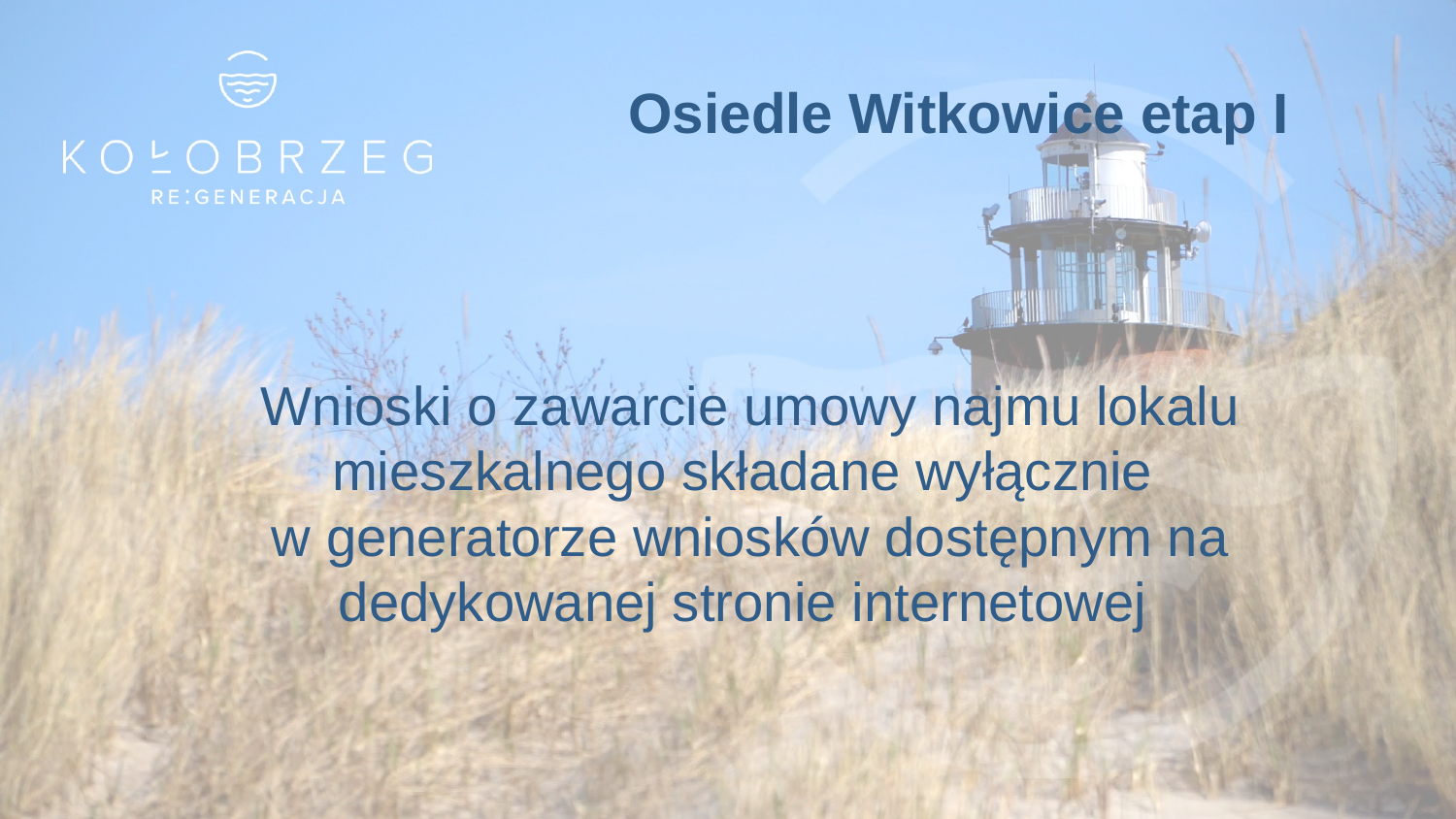

# Osiedle Witkowice etap I
Wnioski o zawarcie umowy najmu lokalu mieszkalnego składane wyłącznie
w generatorze wniosków dostępnym na dedykowanej stronie internetowej